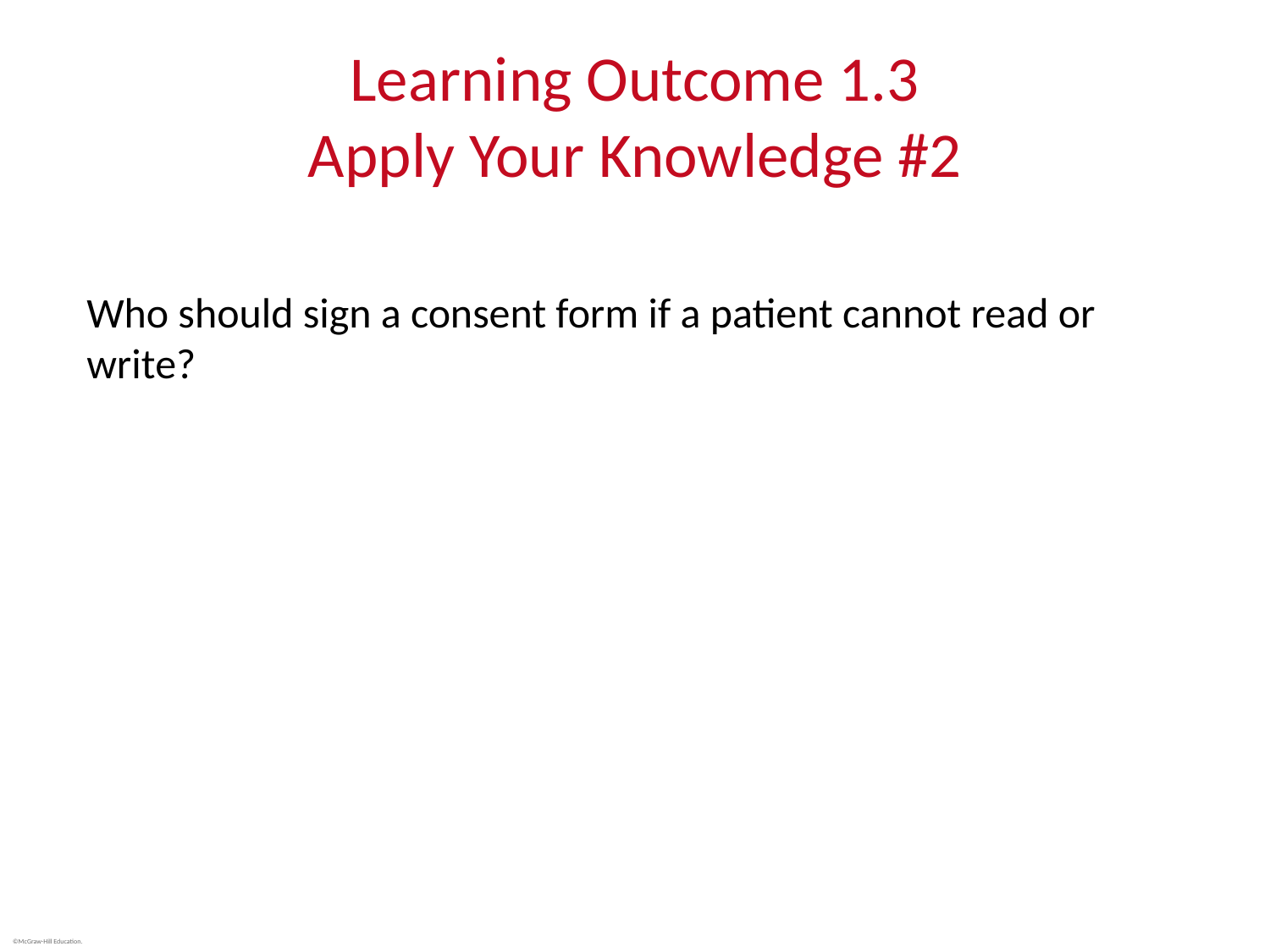

# Learning Outcome 1.3 Apply Your Knowledge #2
Who should sign a consent form if a patient cannot read or write?